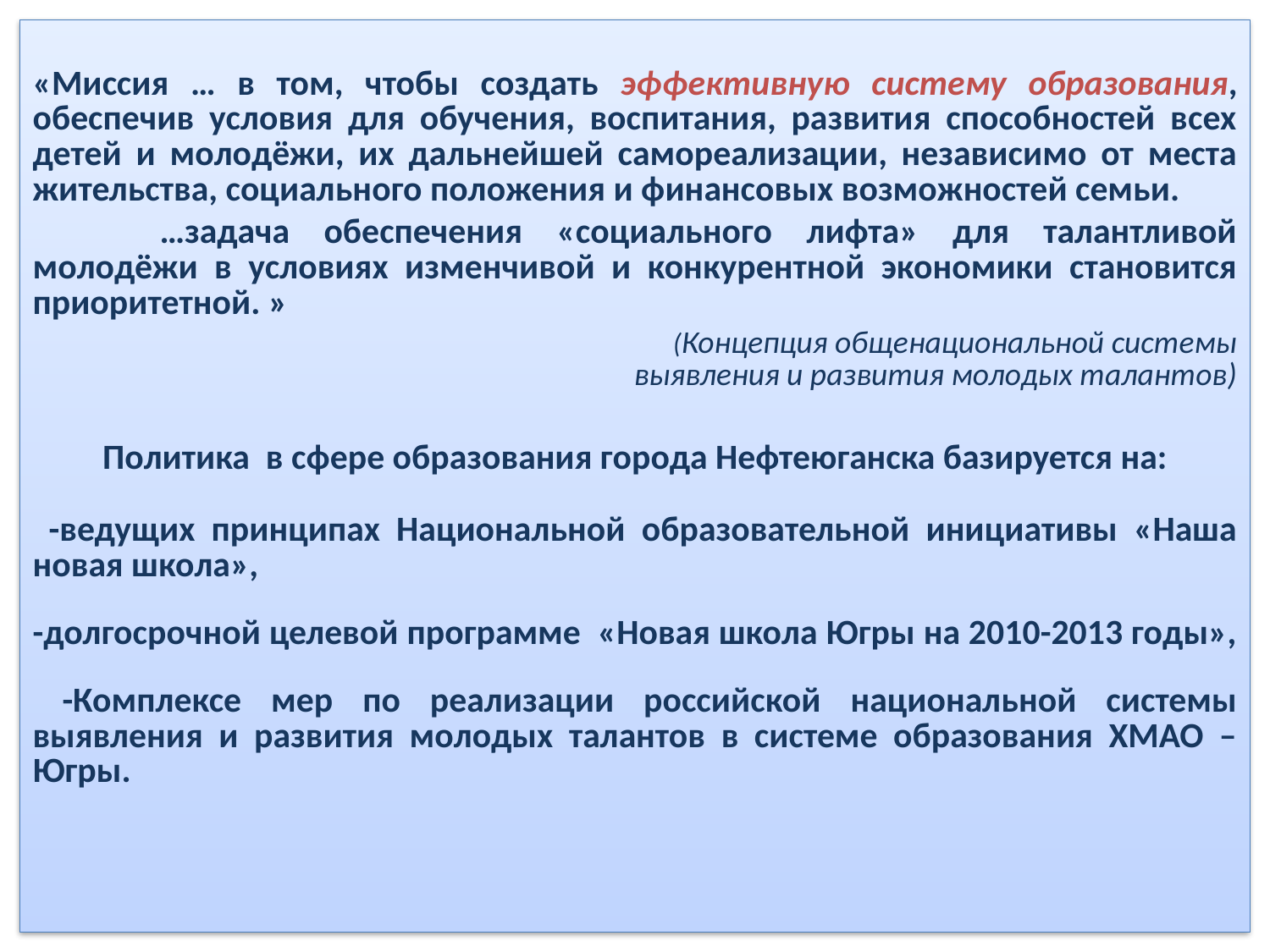

«Миссия … в том, чтобы создать эффективную систему образования, обеспечив условия для обучения, воспитания, развития способностей всех детей и молодёжи, их дальнейшей самореализации, независимо от места жительства, социального положения и финансовых возможностей семьи.
	…задача обеспечения «социального лифта» для талантливой молодёжи в условиях изменчивой и конкурентной экономики становится приоритетной. »
                                                                                 (Концепция общенациональной системы выявления и развития молодых талантов)

Политика  в сфере образования города Нефтеюганска базируется на:

 -ведущих принципах Национальной образовательной инициативы «Наша новая школа»,

-долгосрочной целевой программе  «Новая школа Югры на 2010-2013 годы»,

 -Комплексе мер по реализации российской национальной системы выявления и развития молодых талантов в системе образования ХМАО – Югры.